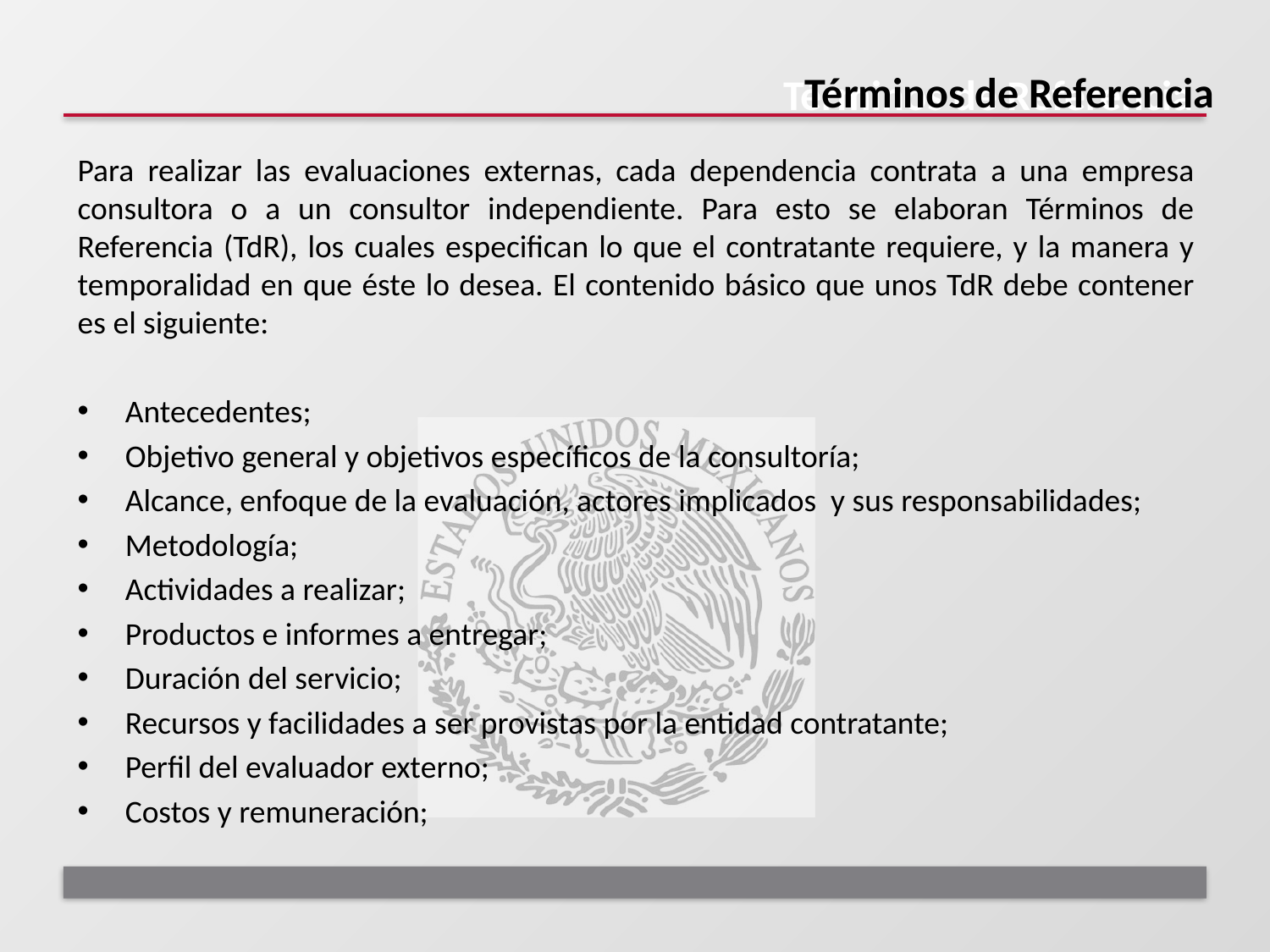

Términos de Referencia
# Términos de Referencia
Para realizar las evaluaciones externas, cada dependencia contrata a una empresa consultora o a un consultor independiente. Para esto se elaboran Términos de Referencia (TdR), los cuales especifican lo que el contratante requiere, y la manera y temporalidad en que éste lo desea. El contenido básico que unos TdR debe contener es el siguiente:

Antecedentes;
Objetivo general y objetivos específicos de la consultoría;
Alcance, enfoque de la evaluación, actores implicados  y sus responsabilidades;
Metodología;
Actividades a realizar;
Productos e informes a entregar;
Duración del servicio;
Recursos y facilidades a ser provistas por la entidad contratante;
Perfil del evaluador externo;
Costos y remuneración;